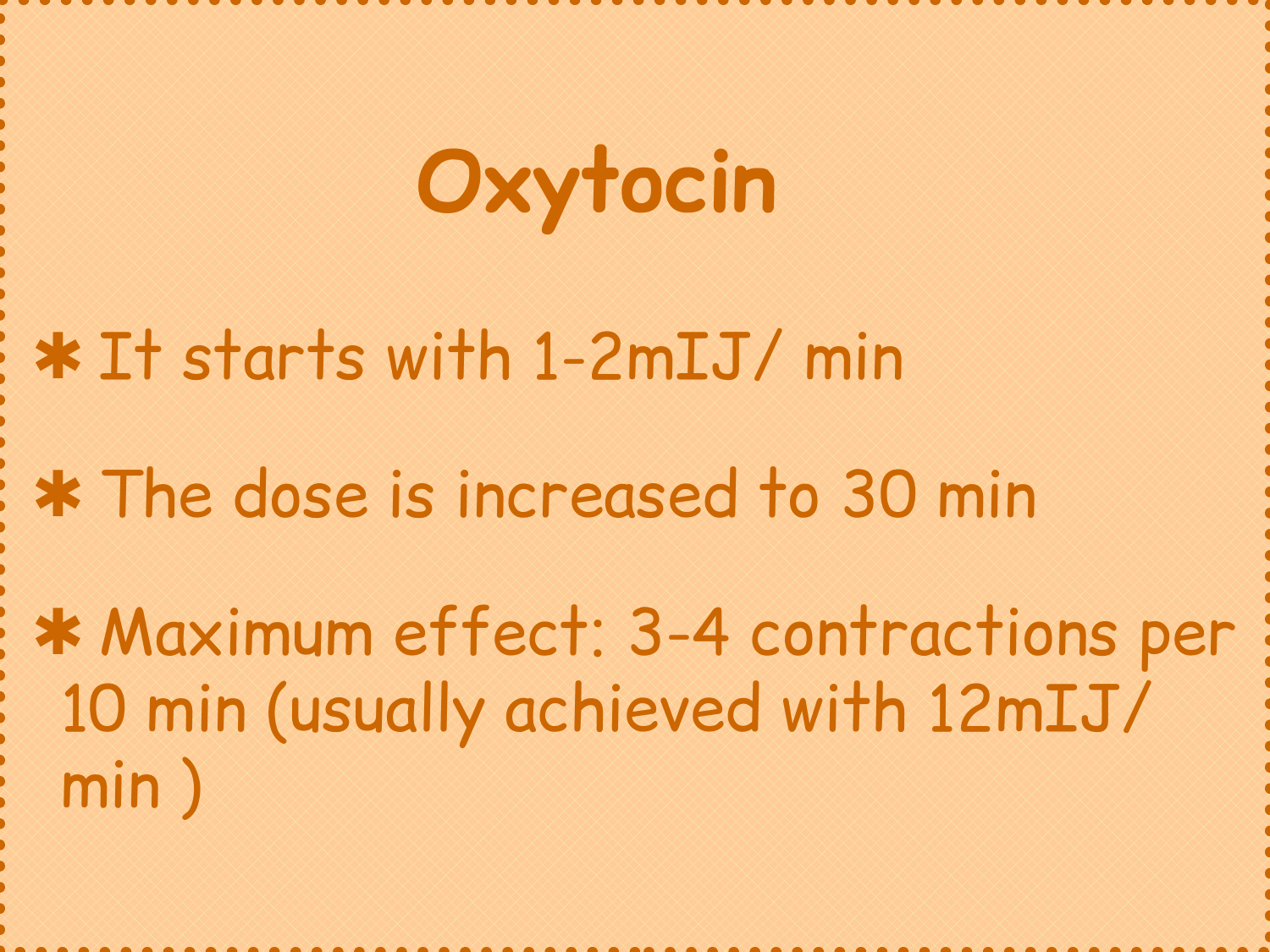

Oxytocin

 ✱ It starts with 1-2mIJ/ min

 ✱ The dose is increased to 30 min

 ✱ Maximum effect: 3-4 contractions per 10 min (usually achieved with 12mIJ/ min )

#